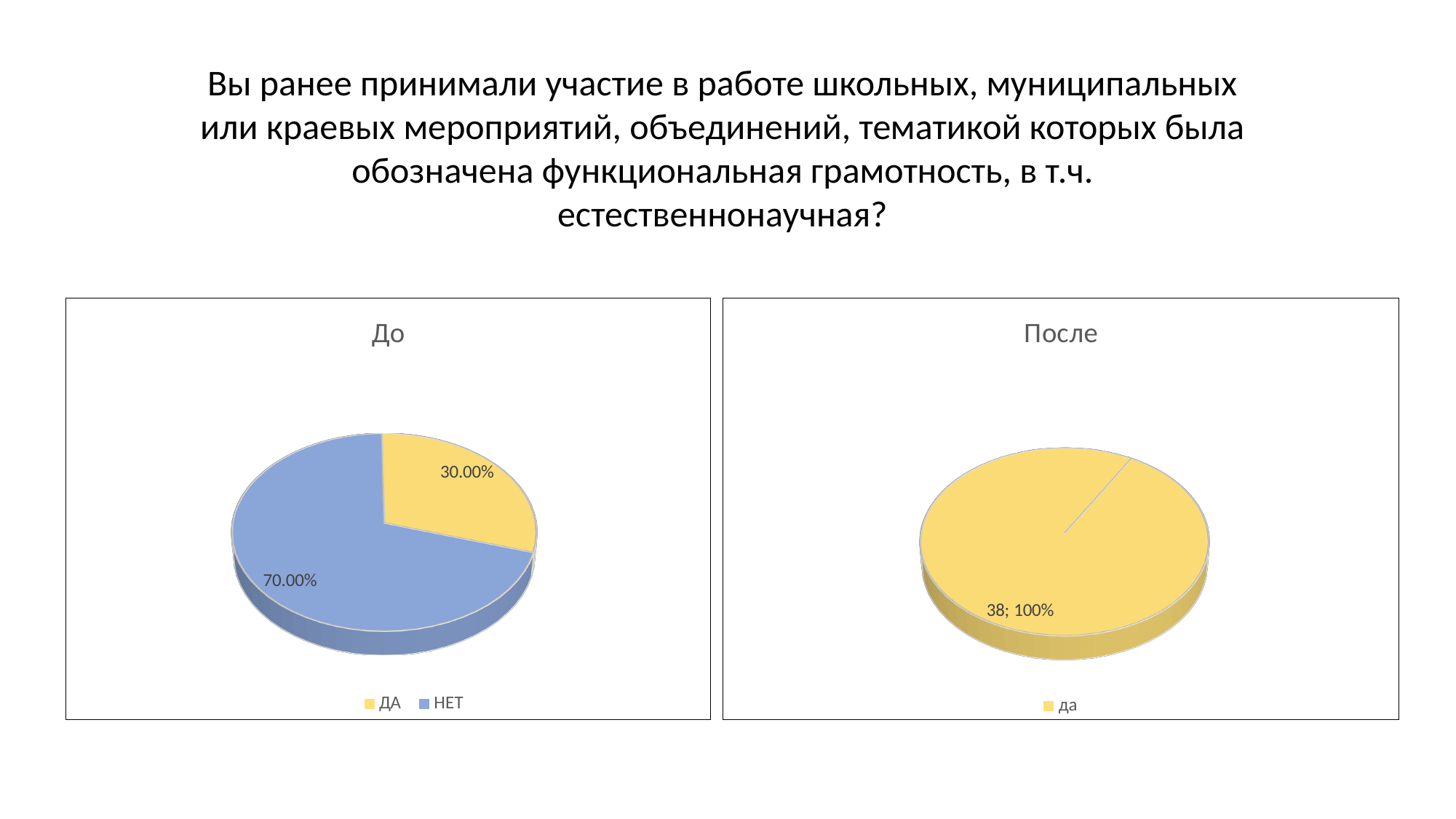

Вы ранее принимали участие в работе школьных, муниципальных или краевых мероприятий, объединений, тематикой которых была обозначена функциональная грамотность, в т.ч. естественнонаучная?

[unsupported chart]

[unsupported chart]